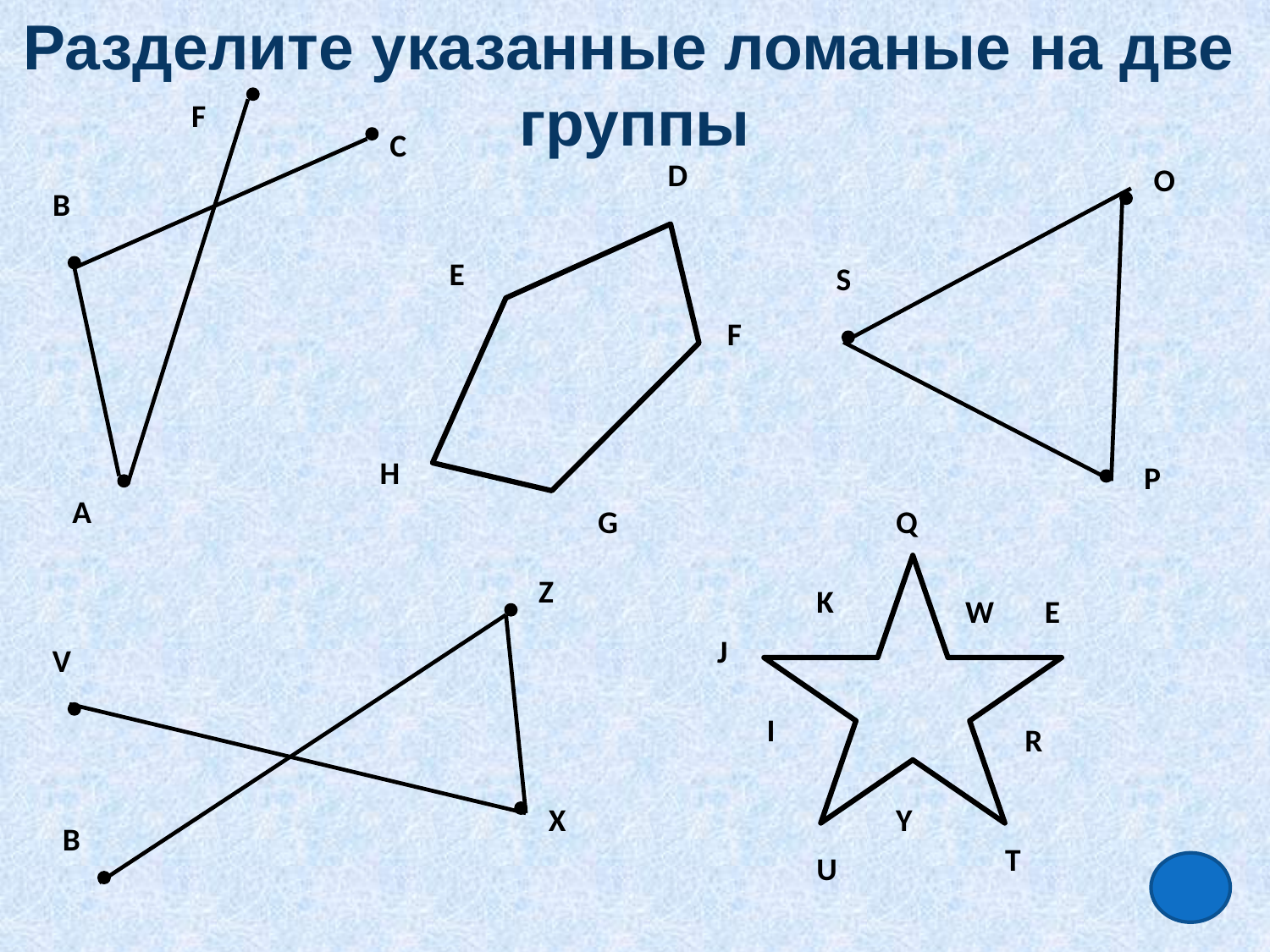

Разделите указанные ломаные на две
группы
F

С

D
O
В

E
S

F

H
P

А
G
Q

Z
K
W
E

J
V

I
R
X
Y

B
T
U